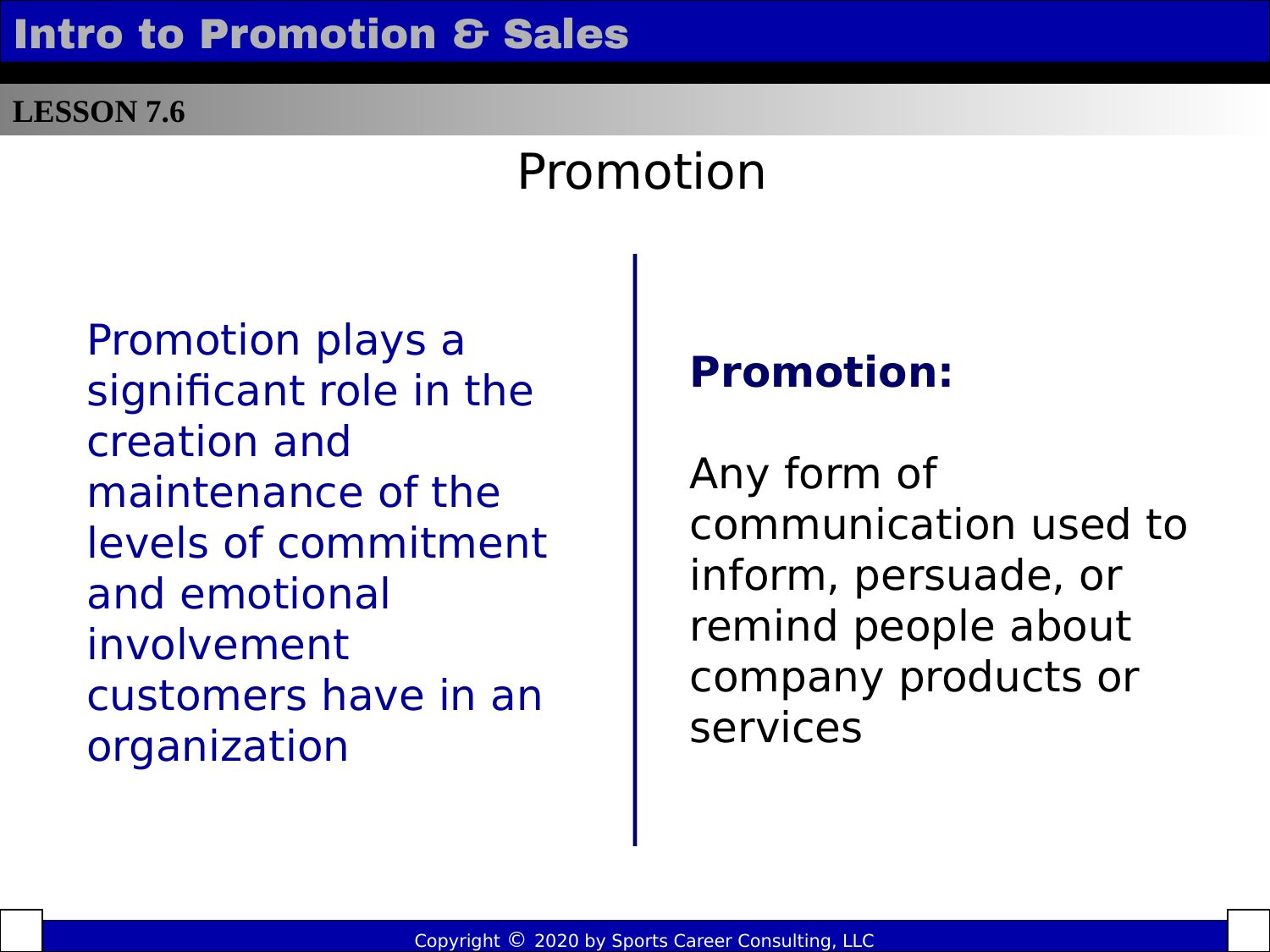

Intro to Promotion & Sales
LESSON 7.6
Promotion

Promotion plays a significant role in the creation and maintenance of the levels of commitment and emotional involvement customers have in an organization
Promotion:

Any form of communication used to inform, persuade, or remind people about company products or services
Copyright © 2020 by Sports Career Consulting, LLC